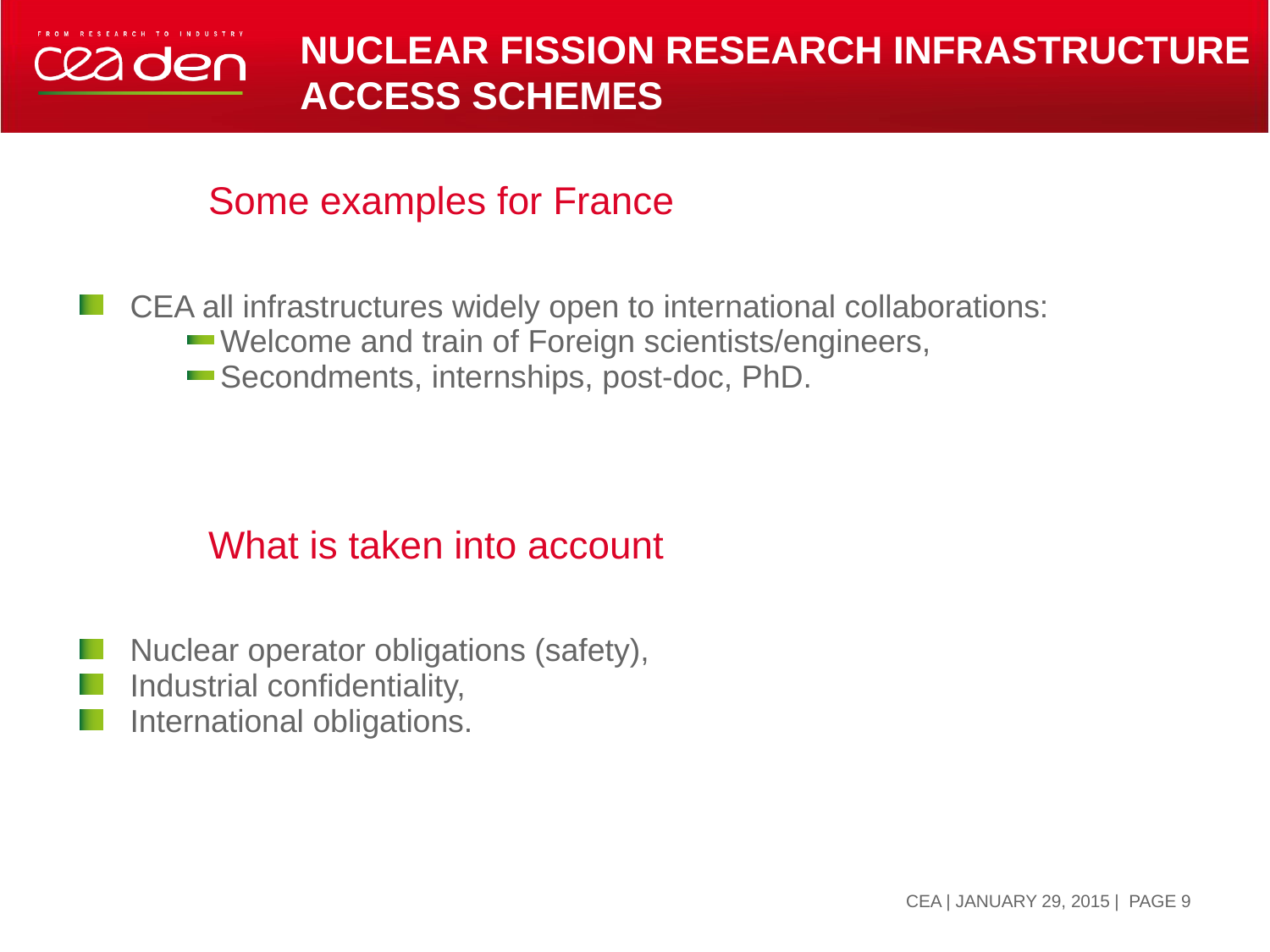

# Nuclear Fission Research Infrastructure ACCESS SCHEMES
Some examples for France

CEA all infrastructures widely open to international collaborations:
Welcome and train of Foreign scientists/engineers,
Secondments, internships, post-doc, PhD.

What is taken into account

Nuclear operator obligations (safety),
Industrial confidentiality,
International obligations.
|  PAGE 9
CEA | JANUARY 29, 2015